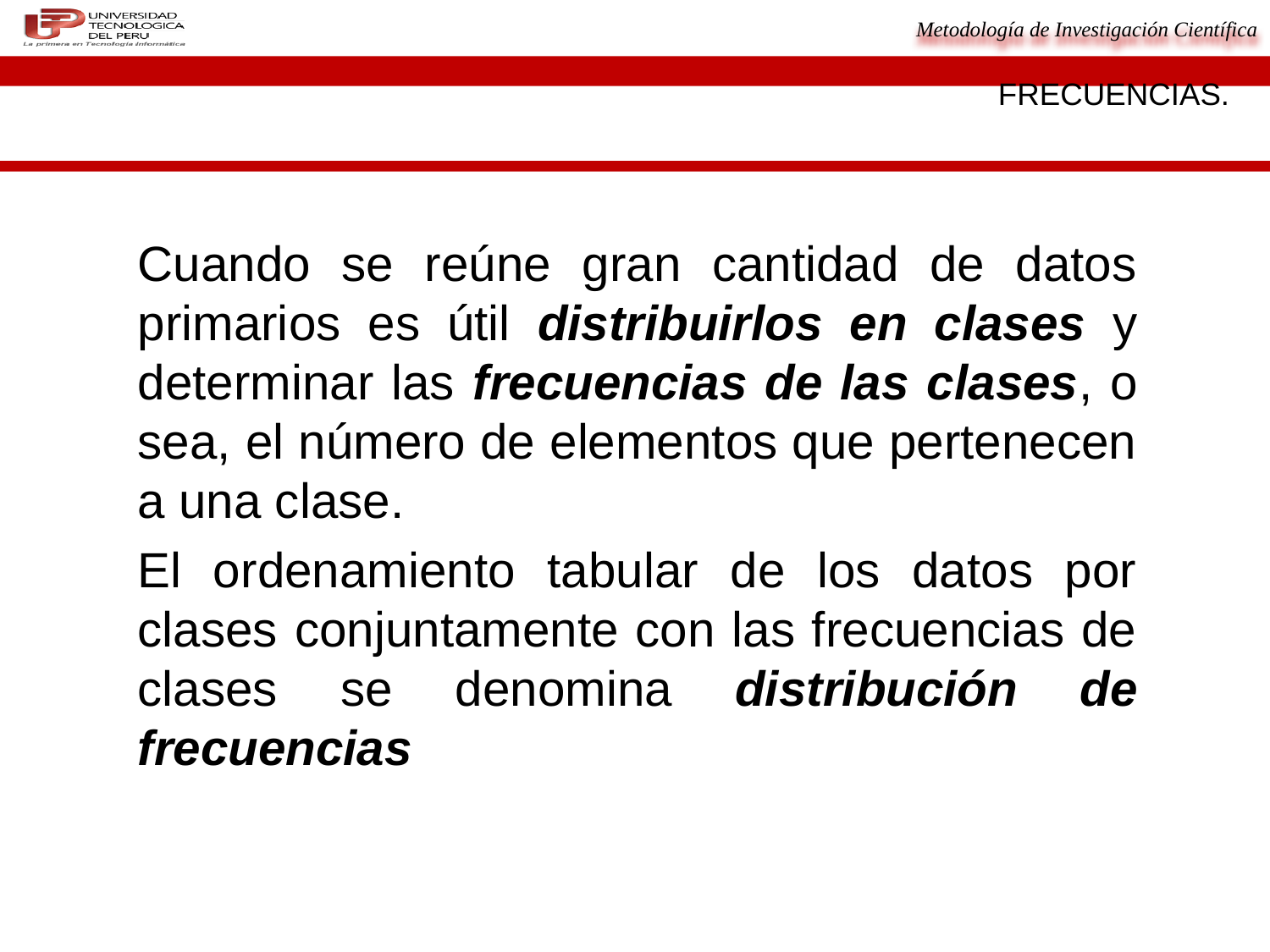

# FRECUENCIAS.
Cuando se reúne gran cantidad de datos primarios es útil distribuirlos en clases y determinar las frecuencias de las clases, o sea, el número de elementos que pertenecen a una clase.
El ordenamiento tabular de los datos por clases conjuntamente con las frecuencias de clases se denomina distribución de frecuencias